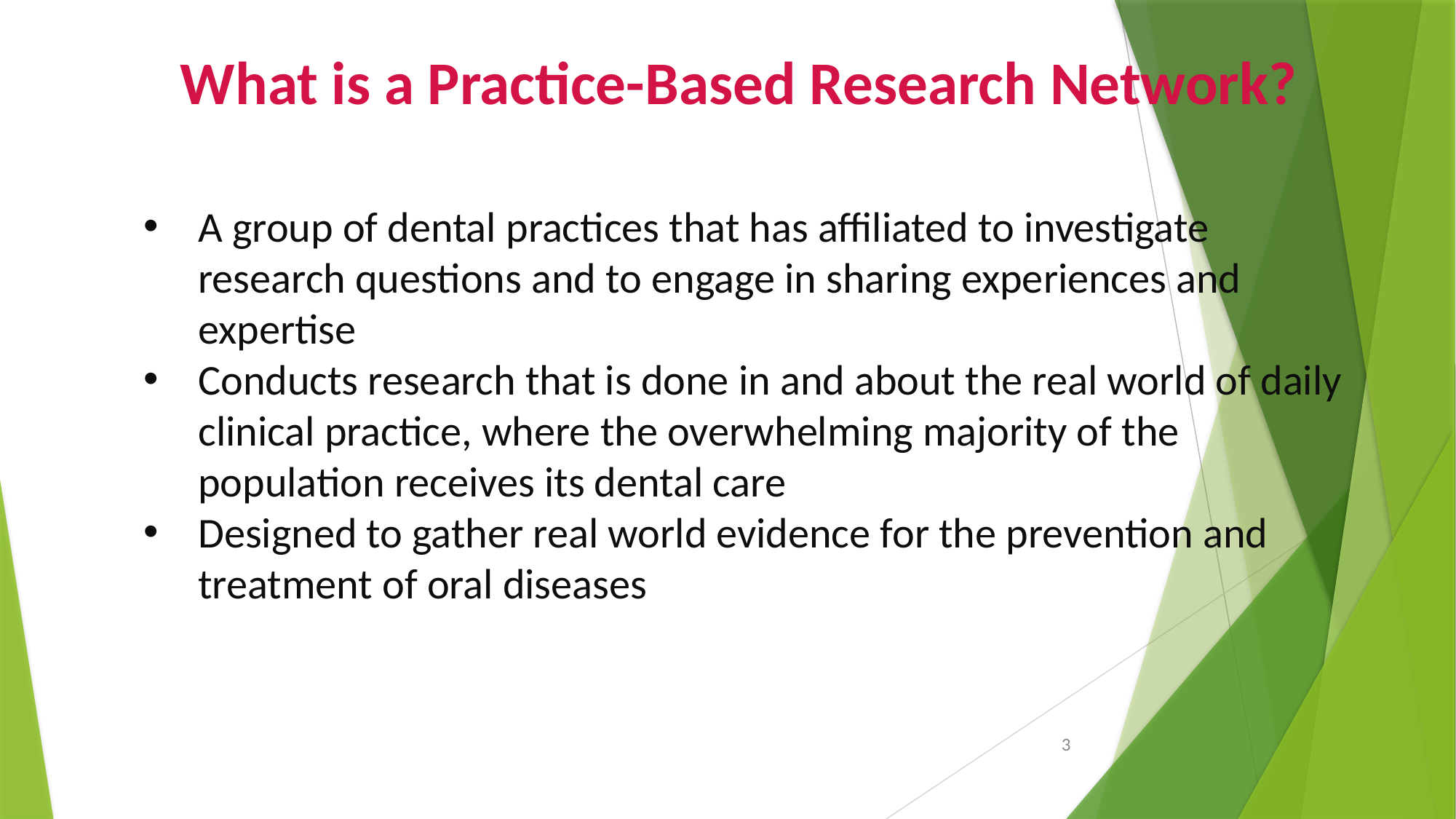

What is a Practice-Based Research Network?
A group of dental practices that has affiliated to investigate research questions and to engage in sharing experiences and expertise
Conducts research that is done in and about the real world of daily clinical practice, where the overwhelming majority of the population receives its dental care
Designed to gather real world evidence for the prevention and treatment of oral diseases

3